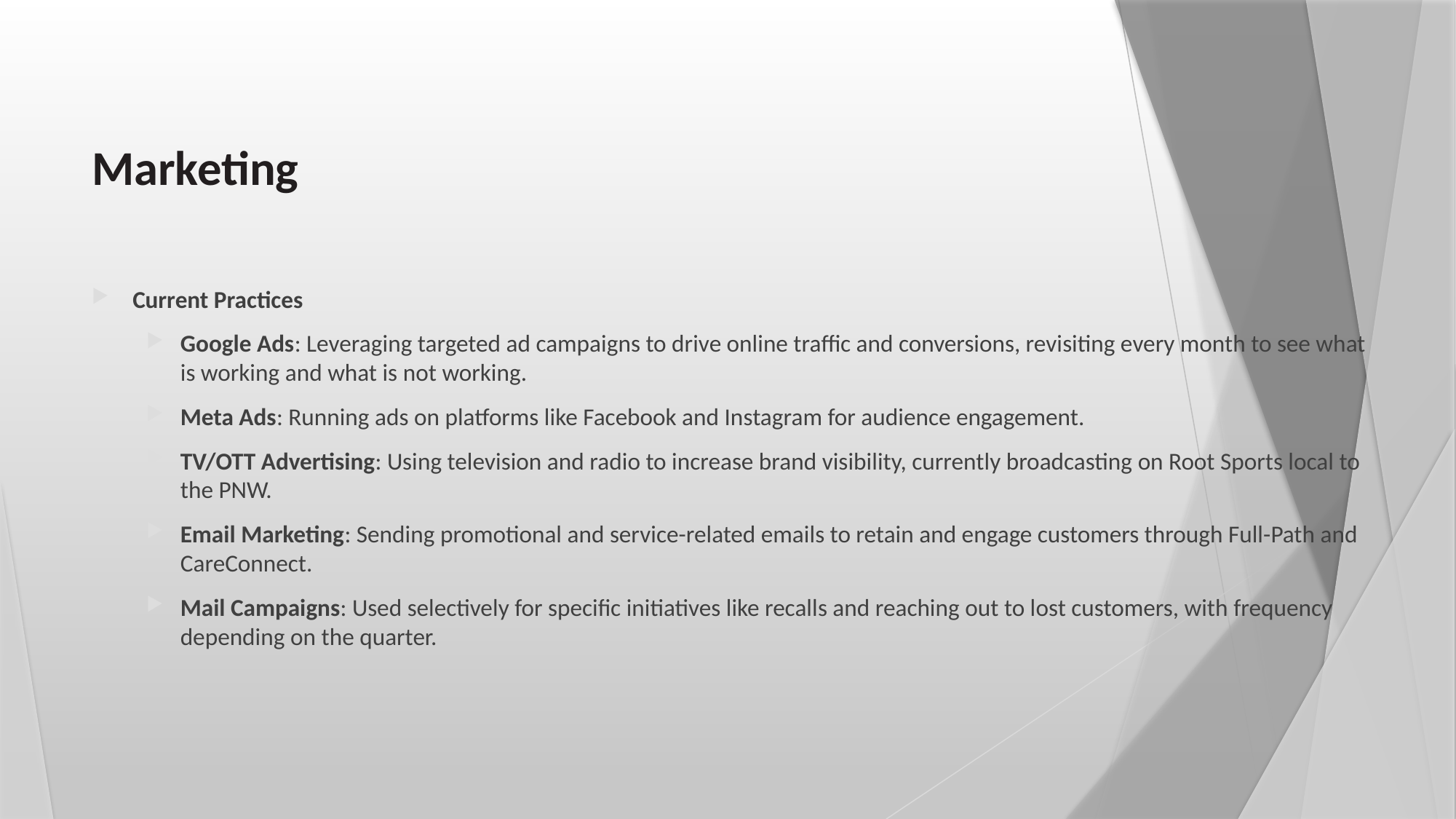

# Marketing

Current Practices
Google Ads: Leveraging targeted ad campaigns to drive online traffic and conversions, revisiting every month to see what is working and what is not working.
Meta Ads: Running ads on platforms like Facebook and Instagram for audience engagement.
TV/OTT Advertising: Using television and radio to increase brand visibility, currently broadcasting on Root Sports local to the PNW.
Email Marketing: Sending promotional and service-related emails to retain and engage customers through Full-Path and CareConnect.
Mail Campaigns: Used selectively for specific initiatives like recalls and reaching out to lost customers, with frequency depending on the quarter.